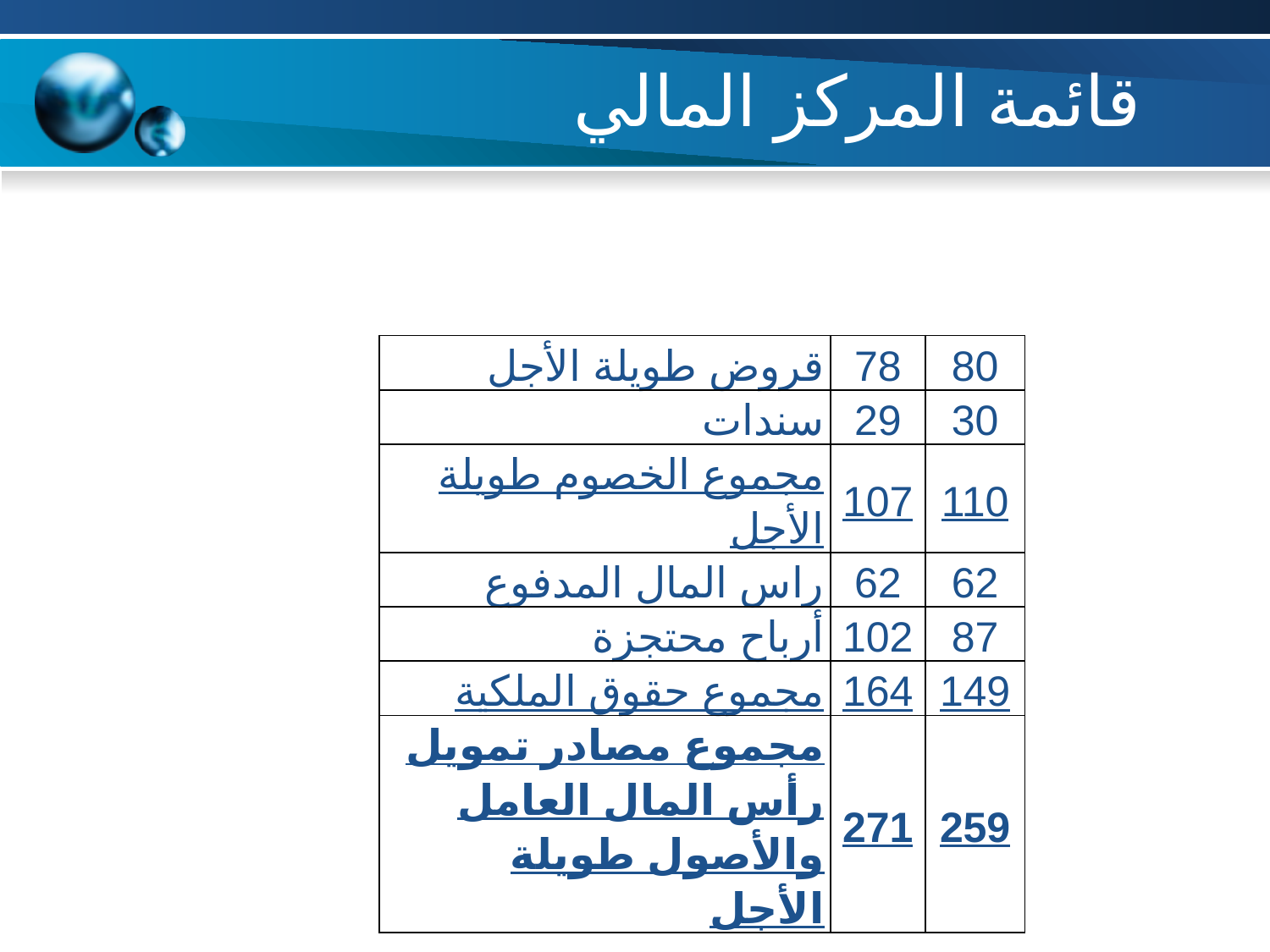

# قائمة المركز المالي
| قروض طويلة الأجل | 78 | 80 |
| --- | --- | --- |
| سندات | 29 | 30 |
| مجموع الخصوم طويلة الأجل | 107 | 110 |
| راس المال المدفوع | 62 | 62 |
| أرباح محتجزة | 102 | 87 |
| مجموع حقوق الملكية | 164 | 149 |
| مجموع مصادر تمويل رأس المال العامل والأصول طويلة الأجل | 271 | 259 |